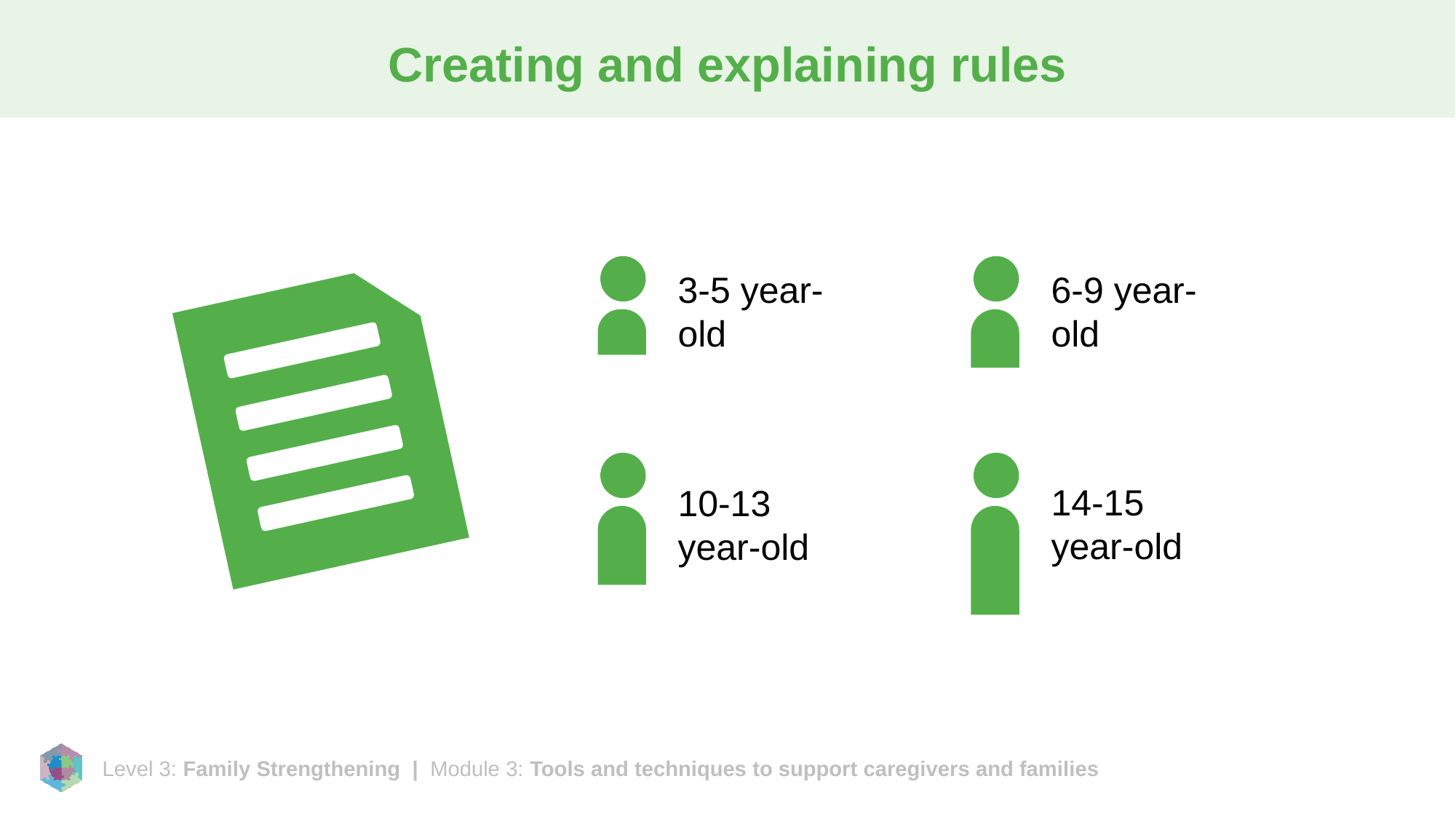

# Creating and explaining rules

3-5 year-old
6-9 year-old

14-15 year-old
10-13 year-old